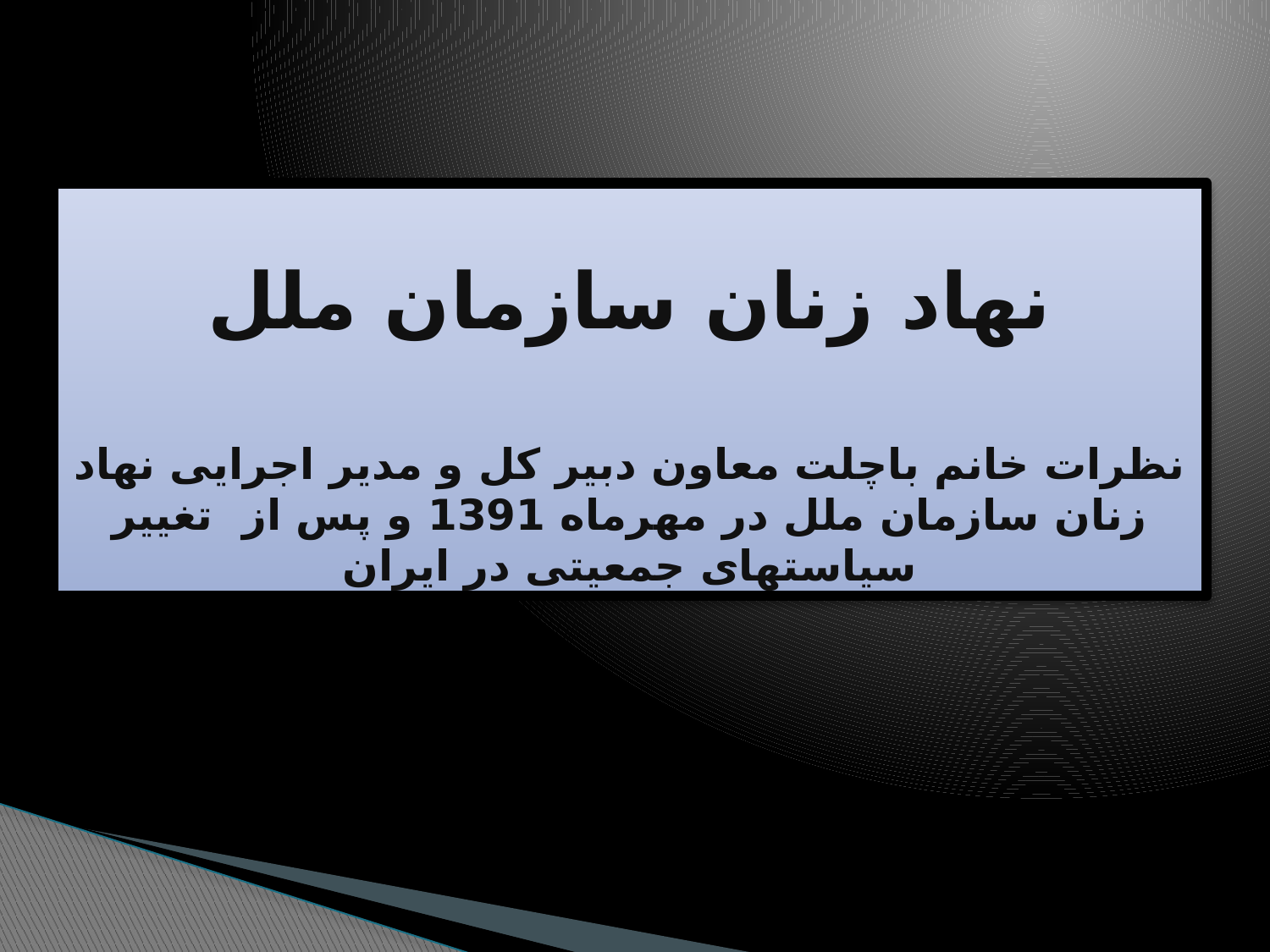

# نهاد زنان سازمان ملل نظرات خانم باچلت معاون دبیر کل و مدیر اجرایی نهاد زنان سازمان ملل در مهرماه 1391 و پس از  تغییر سیاستهای جمعیتی در ایران